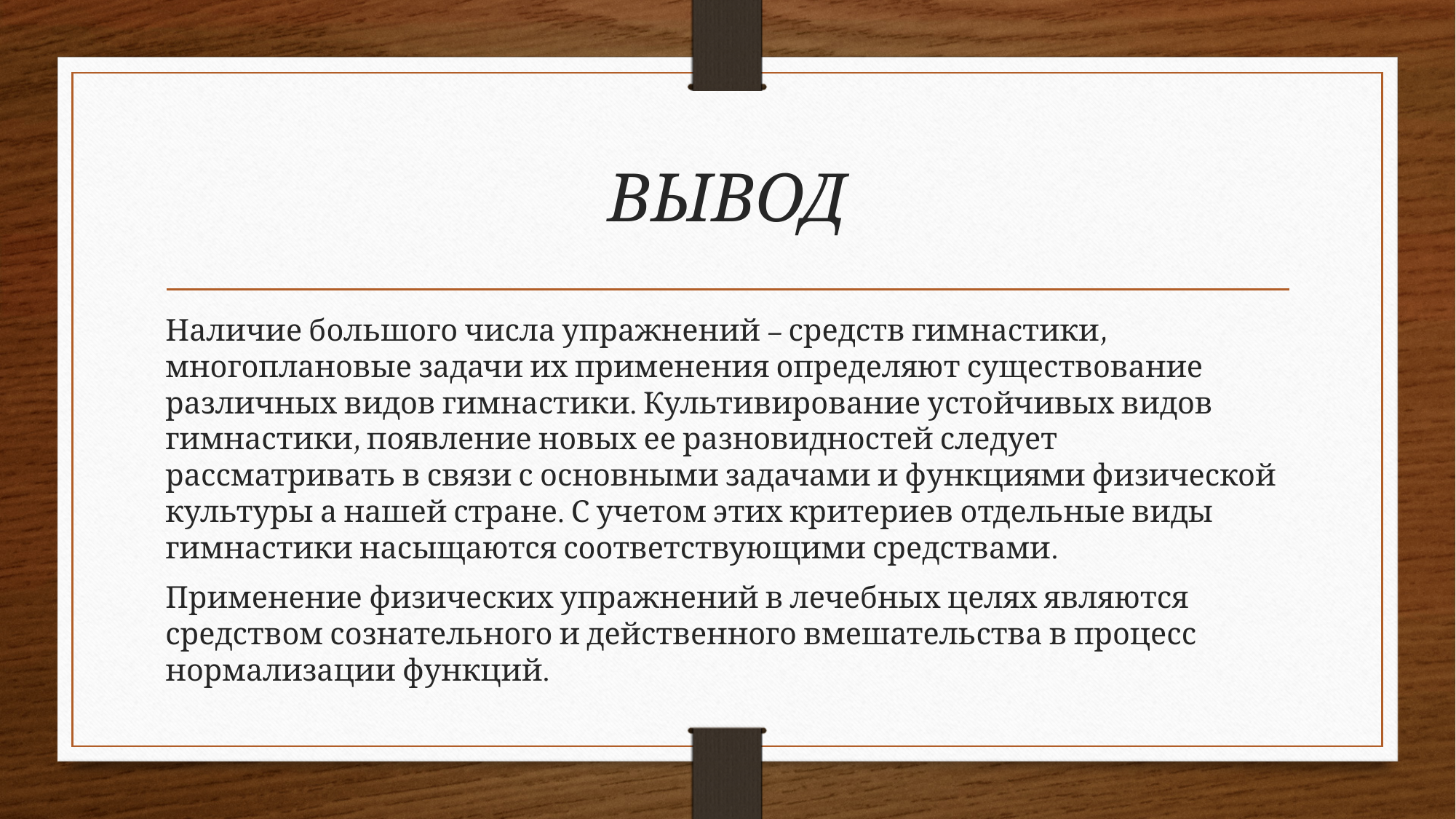

# ВЫВОД
Наличие большого числа упражнений – средств гимнастики, многоплановые задачи их применения определяют существование различных видов гимнастики. Культивирование устойчивых видов гимнастики, появление новых ее разновидностей следует рассматривать в связи с основными задачами и функциями физической культуры а нашей стране. С учетом этих критериев отдельные виды гимнастики насыщаются соответствующими средствами.
Применение физических упражнений в лечебных целях являются средством сознательного и действенного вмешательства в процесс нормализации функций.